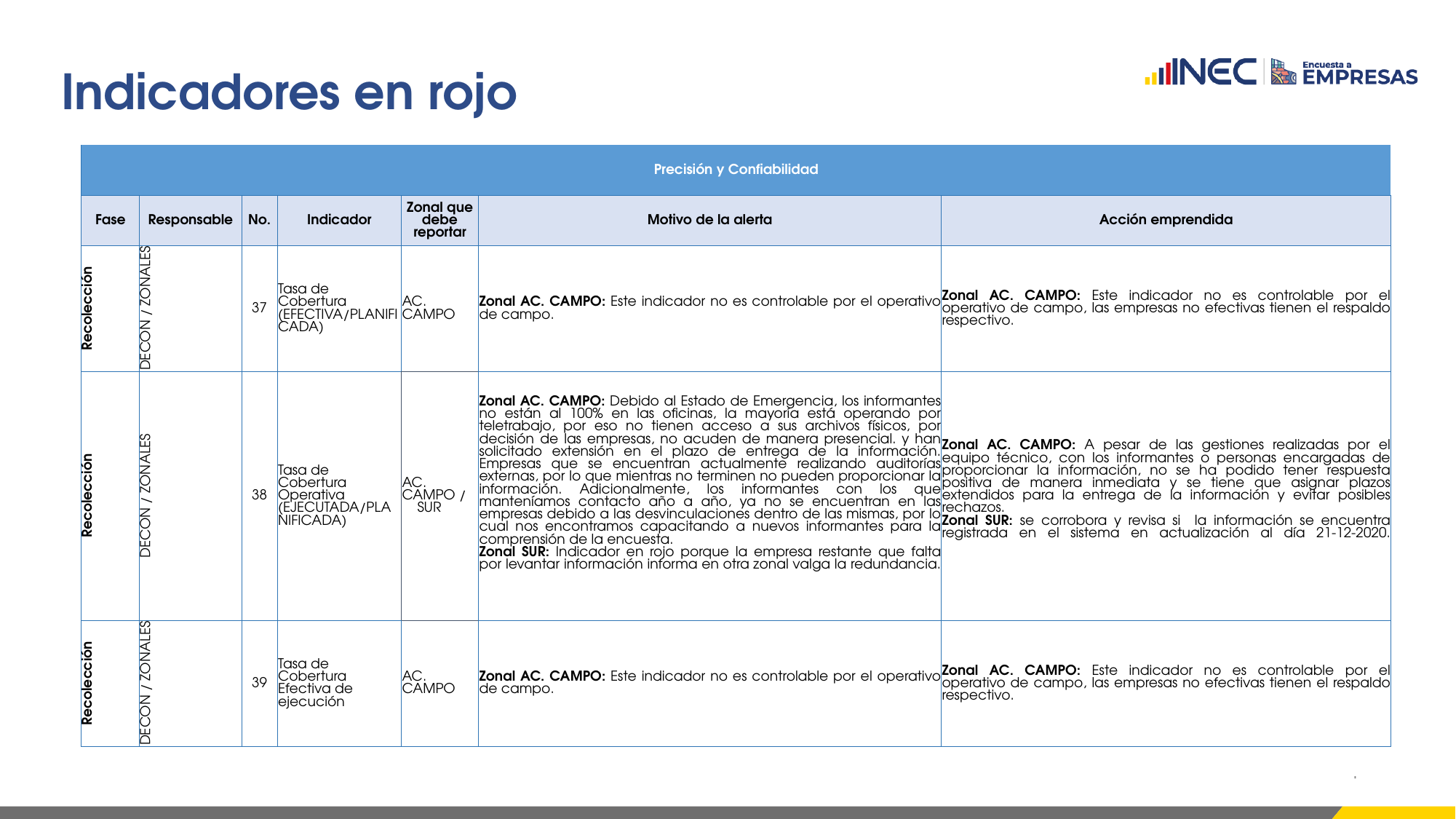

Indicadores en rojo
| Precisión y Confiabilidad |  |  |  |  |  |  |
| --- | --- | --- | --- | --- | --- | --- |
| Fase | Responsable | No. | Indicador | Zonal que debe reportar | Motivo de la alerta | Acción emprendida |
| Recolección | DECON / ZONALES | 37 | Tasa de Cobertura (EFECTIVA/PLANIFICADA) | AC. CAMPO | Zonal AC. CAMPO: Este indicador no es controlable por el operativo de campo. | Zonal AC. CAMPO: Este indicador no es controlable por el operativo de campo, las empresas no efectivas tienen el respaldo respectivo. |
| Recolección | DECON / ZONALES | 38 | Tasa de Cobertura Operativa (EJECUTADA/PLANIFICADA) | AC. CAMPO / SUR | Zonal AC. CAMPO: Debido al Estado de Emergencia, los informantes no están al 100% en las oficinas, la mayoría está operando por teletrabajo, por eso no tienen acceso a sus archivos físicos, por decisión de las empresas, no acuden de manera presencial. y han solicitado extensión en el plazo de entrega de la información. Empresas que se encuentran actualmente realizando auditorías externas, por lo que mientras no terminen no pueden proporcionar la información. Adicionalmente, los informantes con los que manteníamos contacto año a año, ya no se encuentran en las empresas debido a las desvinculaciones dentro de las mismas, por lo cual nos encontramos capacitando a nuevos informantes para la comprensión de la encuesta. Zonal SUR: Indicador en rojo porque la empresa restante que falta por levantar información informa en otra zonal valga la redundancia. | Zonal AC. CAMPO: A pesar de las gestiones realizadas por el equipo técnico, con los informantes o personas encargadas de proporcionar la información, no se ha podido tener respuesta positiva de manera inmediata y se tiene que asignar plazos extendidos para la entrega de la información y evitar posibles rechazos. Zonal SUR: se corrobora y revisa si la información se encuentra registrada en el sistema en actualización al día 21-12-2020. |
| Recolección | DECON / ZONALES | 39 | Tasa de Cobertura Efectiva de ejecución | AC. CAMPO | Zonal AC. CAMPO: Este indicador no es controlable por el operativo de campo. | Zonal AC. CAMPO: Este indicador no es controlable por el operativo de campo, las empresas no efectivas tienen el respaldo respectivo. |